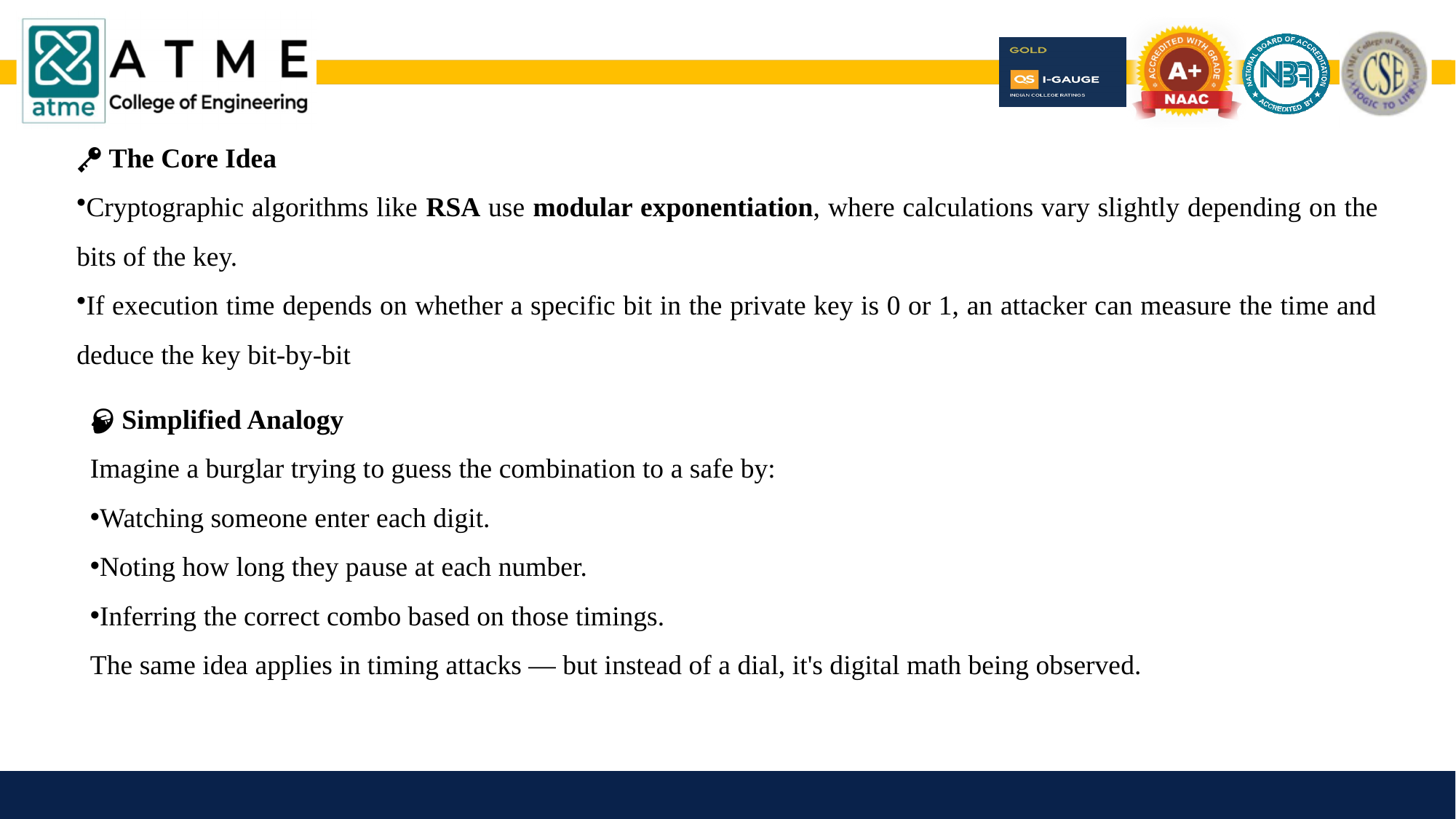

🔑 The Core Idea
Cryptographic algorithms like RSA use modular exponentiation, where calculations vary slightly depending on the bits of the key.
If execution time depends on whether a specific bit in the private key is 0 or 1, an attacker can measure the time and deduce the key bit-by-bit
🧠 Simplified Analogy
Imagine a burglar trying to guess the combination to a safe by:
Watching someone enter each digit.
Noting how long they pause at each number.
Inferring the correct combo based on those timings.
The same idea applies in timing attacks — but instead of a dial, it's digital math being observed.